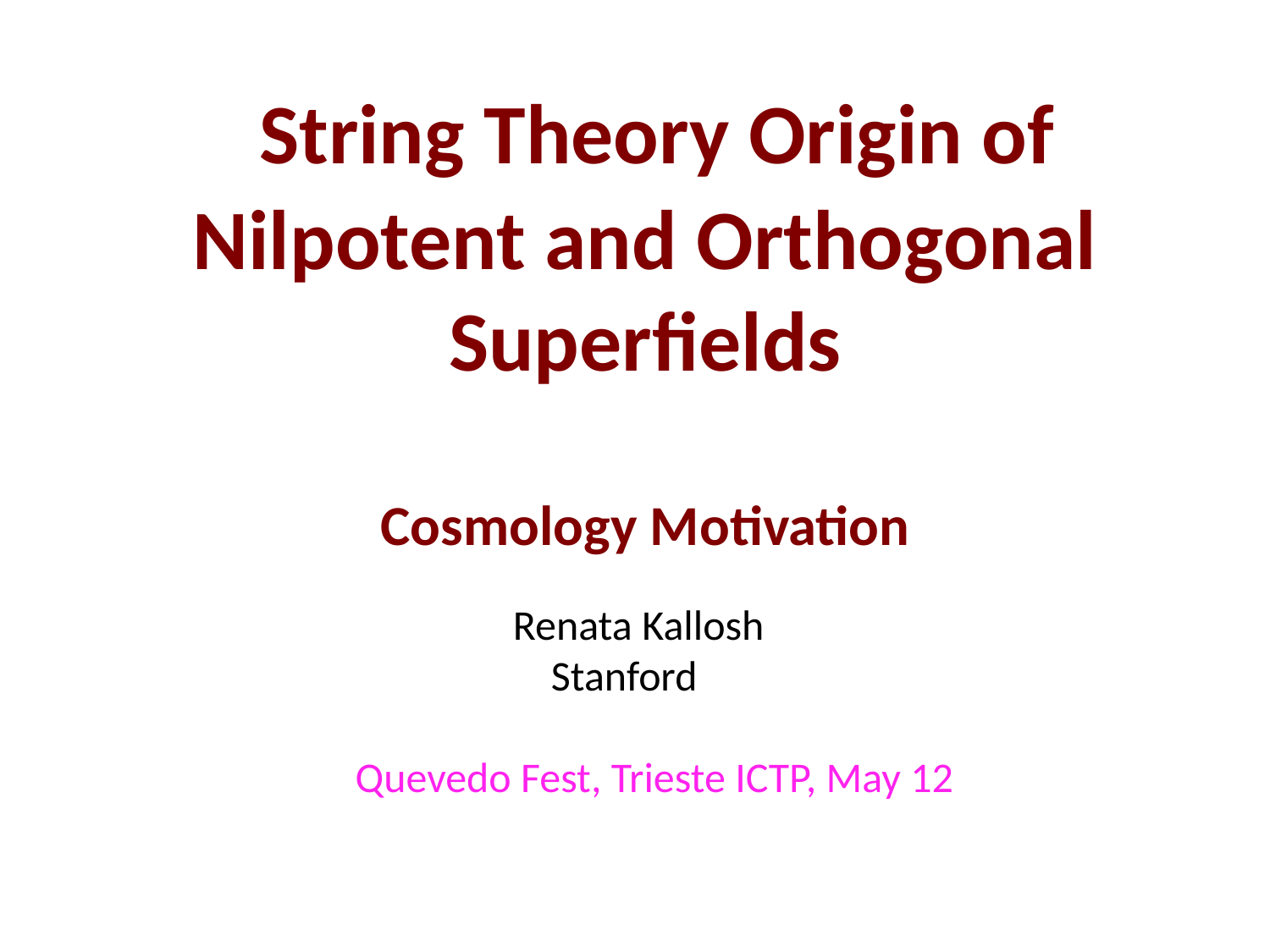

String Theory Origin of
Nilpotent and Orthogonal Superfields

Cosmology Motivation
Renata Kallosh
    Stanford
  Quevedo Fest, Trieste ICTP, May 12